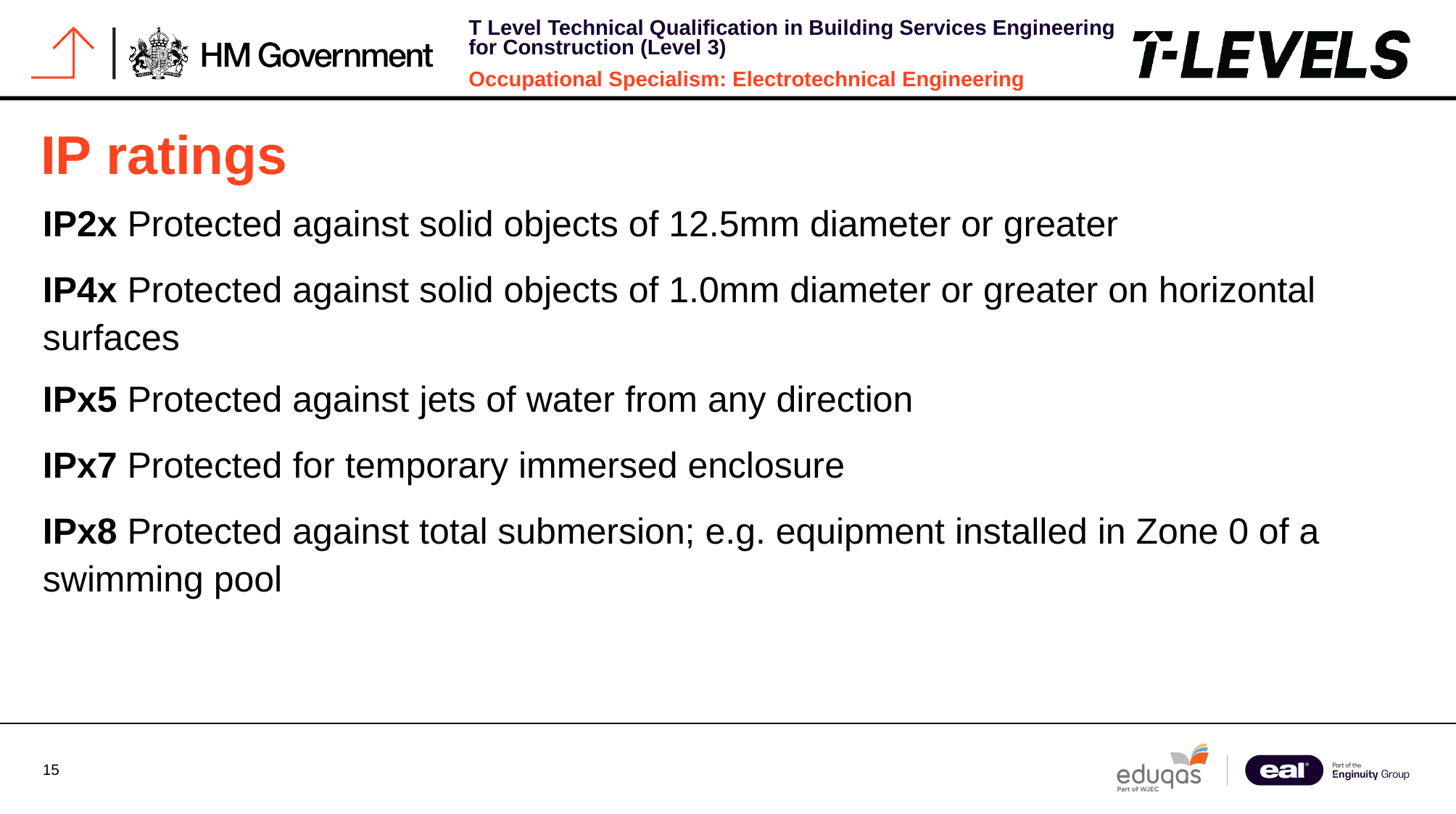

# IP ratings
IP2x Protected against solid objects of 12.5mm diameter or greater
IP4x Protected against solid objects of 1.0mm diameter or greater on horizontal surfaces
IPx5 Protected against jets of water from any direction
IPx7 Protected for temporary immersed enclosure
IPx8 Protected against total submersion; e.g. equipment installed in Zone 0 of a swimming pool